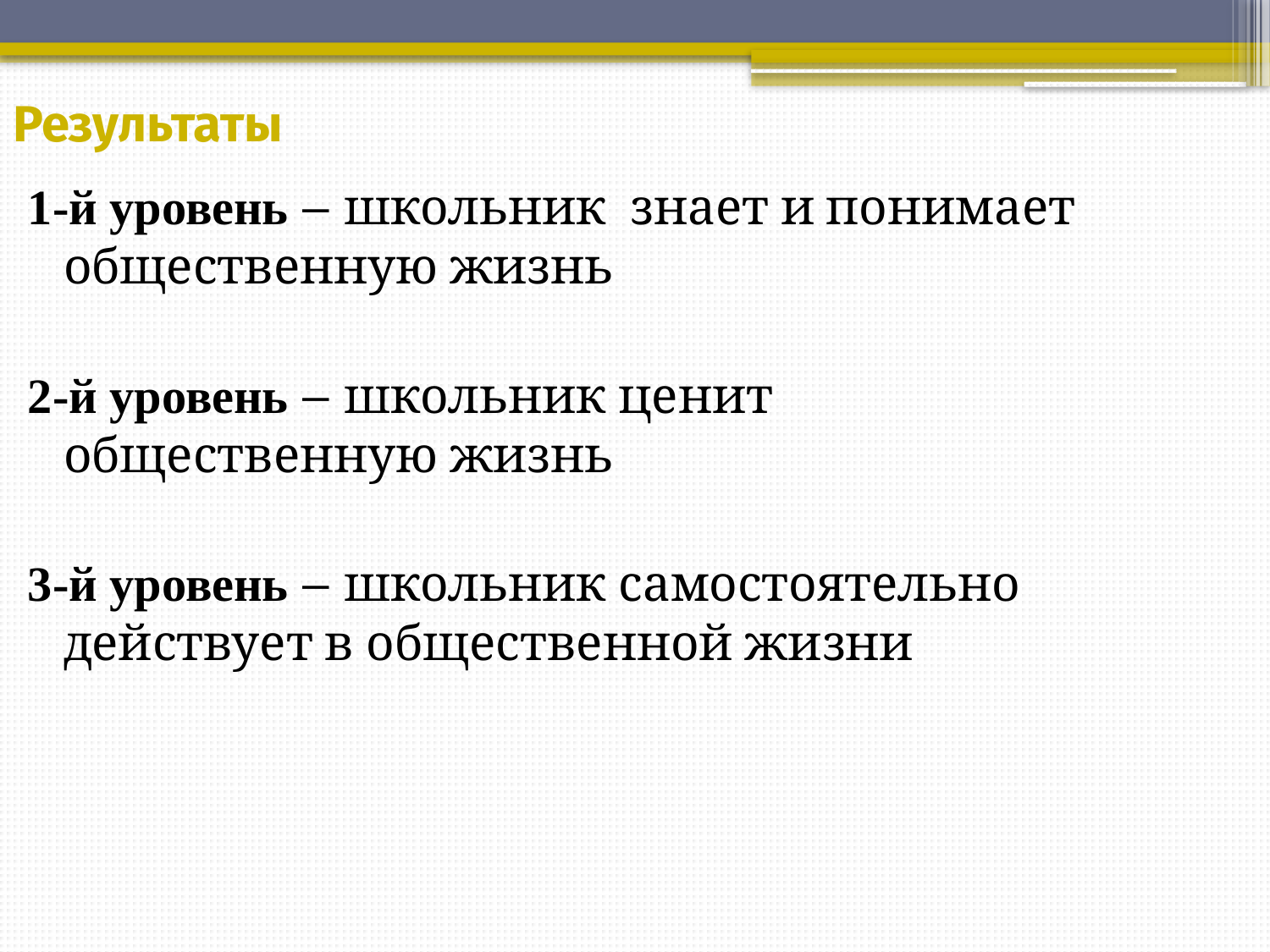

Результаты
1-й уровень – школьник  знает и понимает общественную жизнь

2-й уровень – школьник ценит общественную жизнь

3-й уровень – школьник самостоятельно действует в общественной жизни